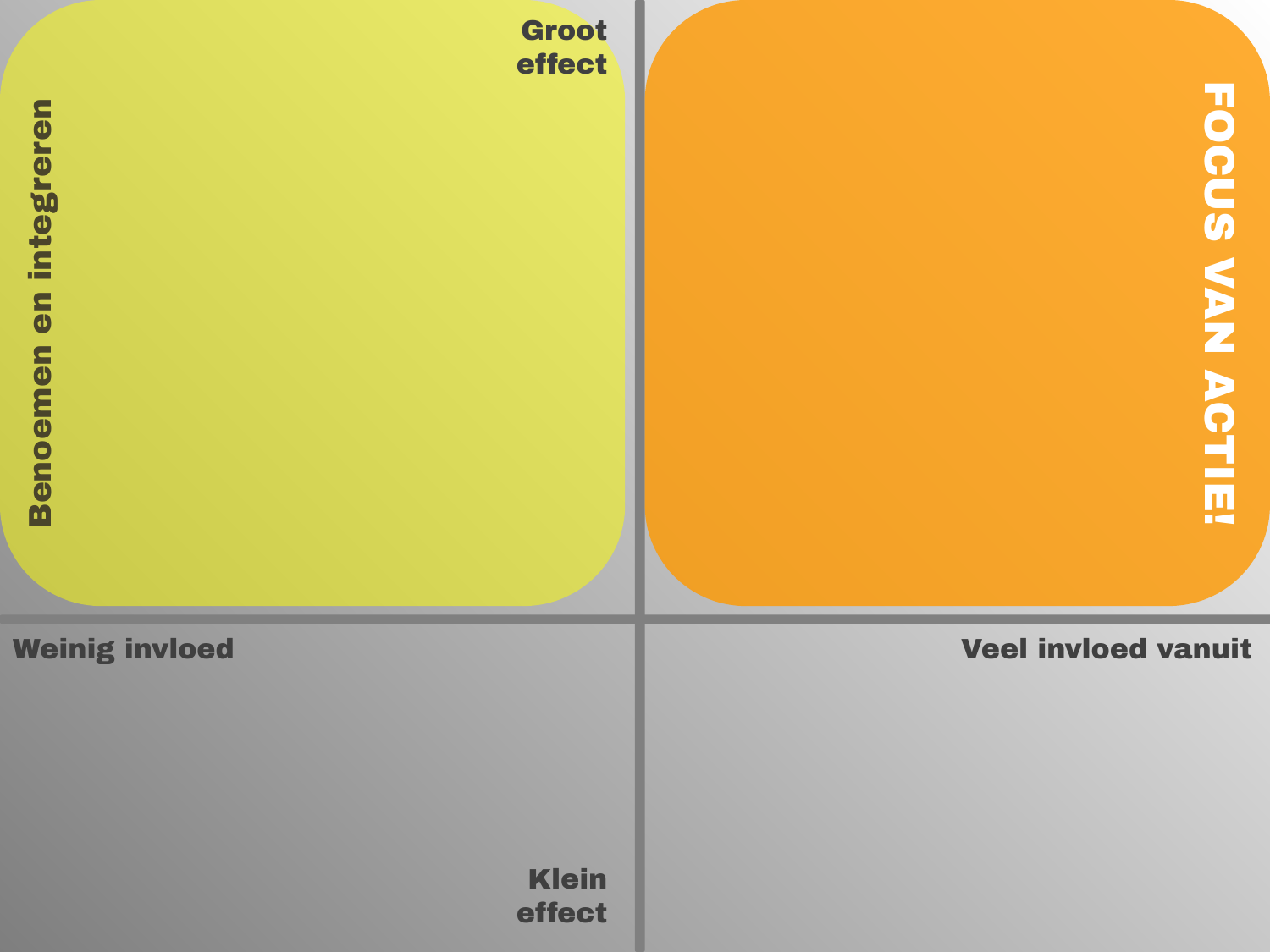

Groot effect
FOCUS VAN ACTIE!
Benoemen en integreren

Weinig invloed
Veel invloed vanuit
Klein effect